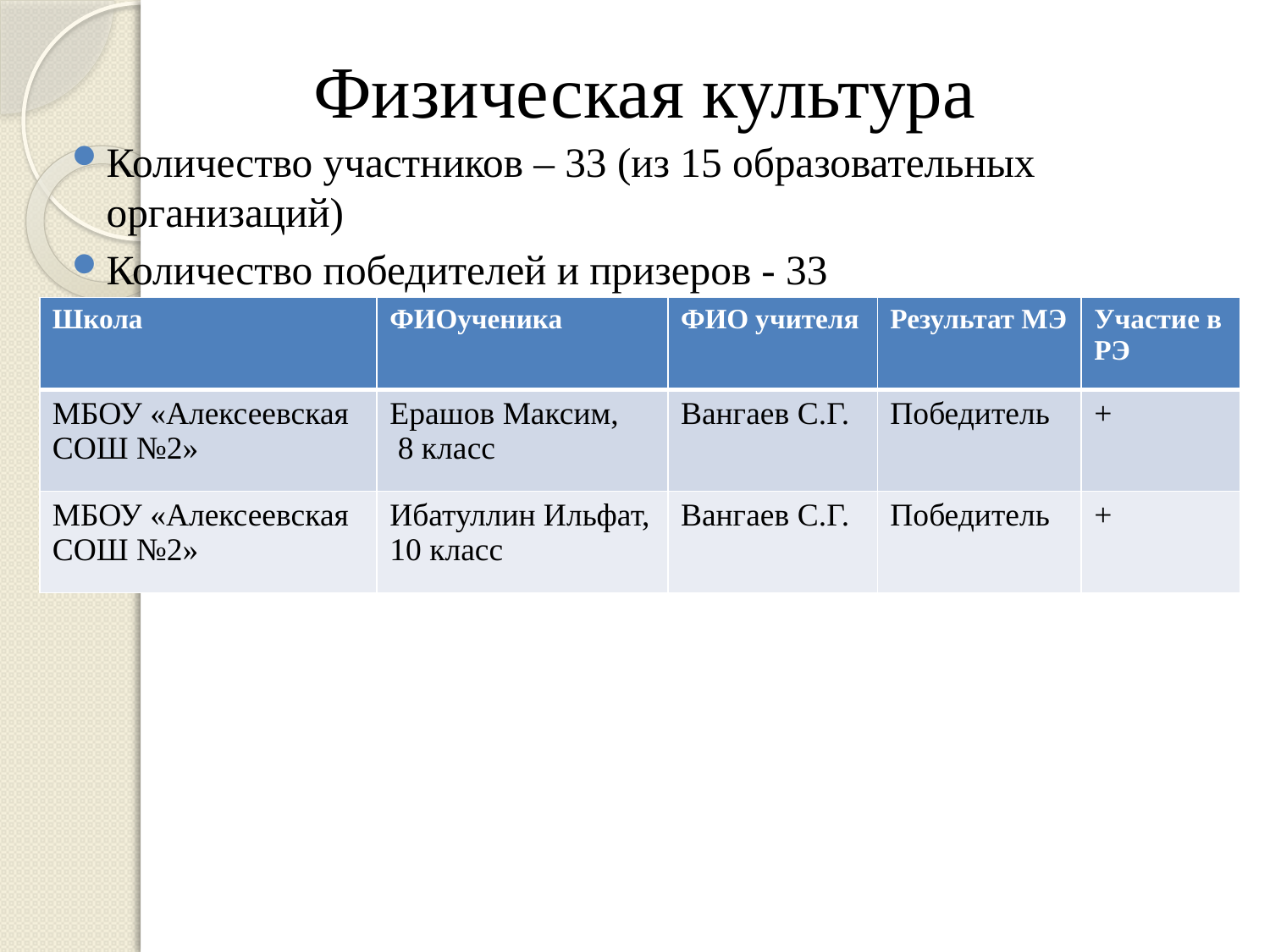

# Физическая культура
Количество участников – 33 (из 15 образовательных организаций)
Количество победителей и призеров - 33

| Школа | ФИОученика | ФИО учителя | Результат МЭ | Участие в РЭ |
| --- | --- | --- | --- | --- |
| МБОУ «Алексеевская СОШ №2» | Ерашов Максим, 8 класс | Вангаев С.Г. | Победитель | + |
| МБОУ «Алексеевская СОШ №2» | Ибатуллин Ильфат, 10 класс | Вангаев С.Г. | Победитель | + |